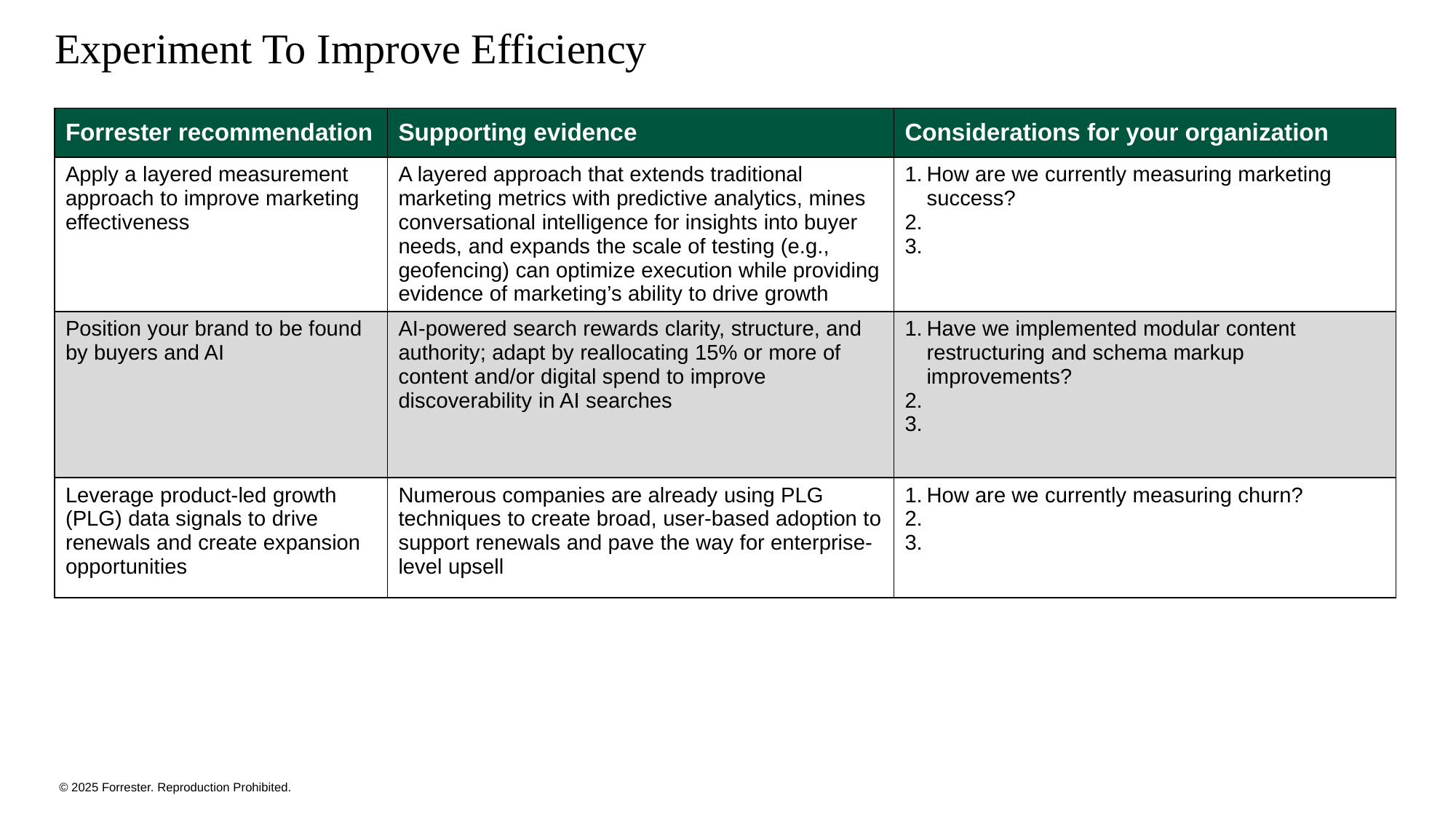

# Experiment To Improve Efficiency
| Forrester recommendation | Supporting evidence | Considerations for your organization |
| --- | --- | --- |
| Apply a layered measurement approach to improve marketing effectiveness | A layered approach that extends traditional marketing metrics with predictive analytics, mines conversational intelligence for insights into buyer needs, and expands the scale of testing (e.g., geofencing) can optimize execution while providing evidence of marketing’s ability to drive growth | How are we currently measuring marketing success? |
| Position your brand to be found by buyers and AI | AI-powered search rewards clarity, structure, and authority; adapt by reallocating 15% or more of content and/or digital spend to improve discoverability in AI searches | Have we implemented modular content restructuring and schema markup improvements? |
| Leverage product-led growth (PLG) data signals to drive renewals and create expansion opportunities | Numerous companies are already using PLG techniques to create broad, user-based adoption to support renewals and pave the way for enterprise-level upsell | How are we currently measuring churn? |